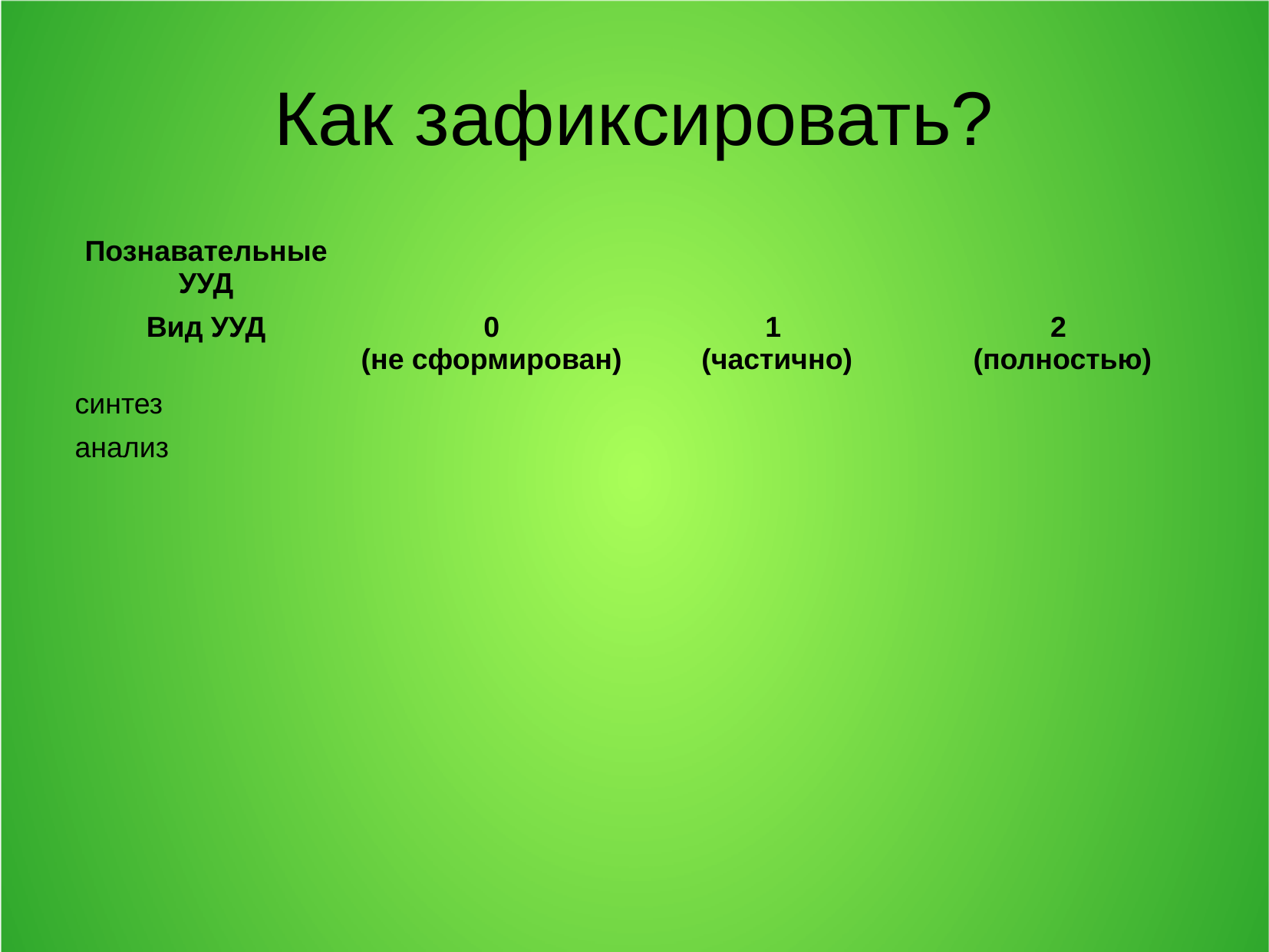

Как зафиксировать?
| Познавательные УУД |  |  |  |
| --- | --- | --- | --- |
| Вид УУД | 0 (не сформирован) | 1 (частично) | 2 (полностью) |
| синтез |  |  |  |
| анализ |  |  |  |